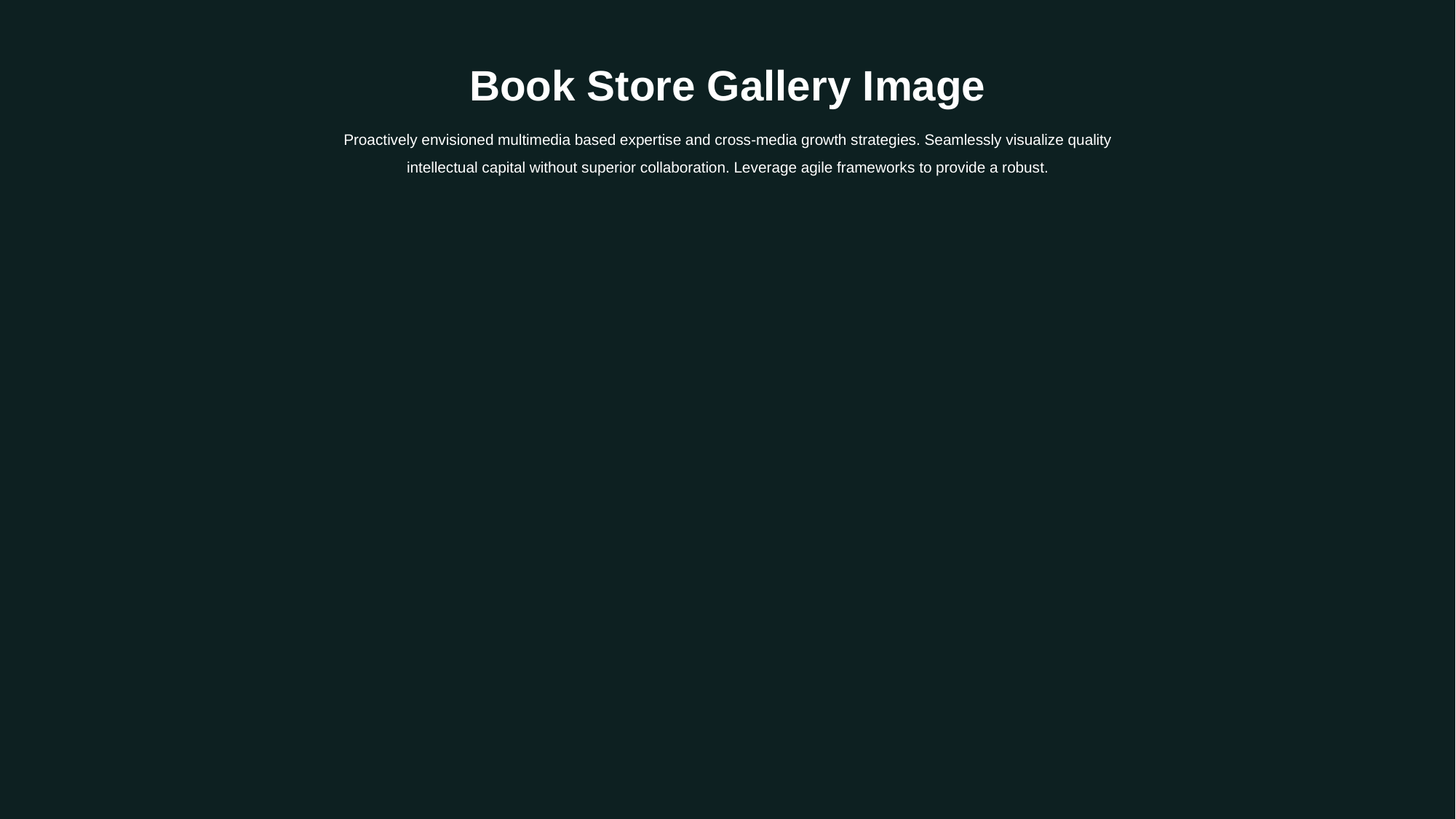

Book Store Gallery Image
Proactively envisioned multimedia based expertise and cross-media growth strategies. Seamlessly visualize quality intellectual capital without superior collaboration. Leverage agile frameworks to provide a robust.